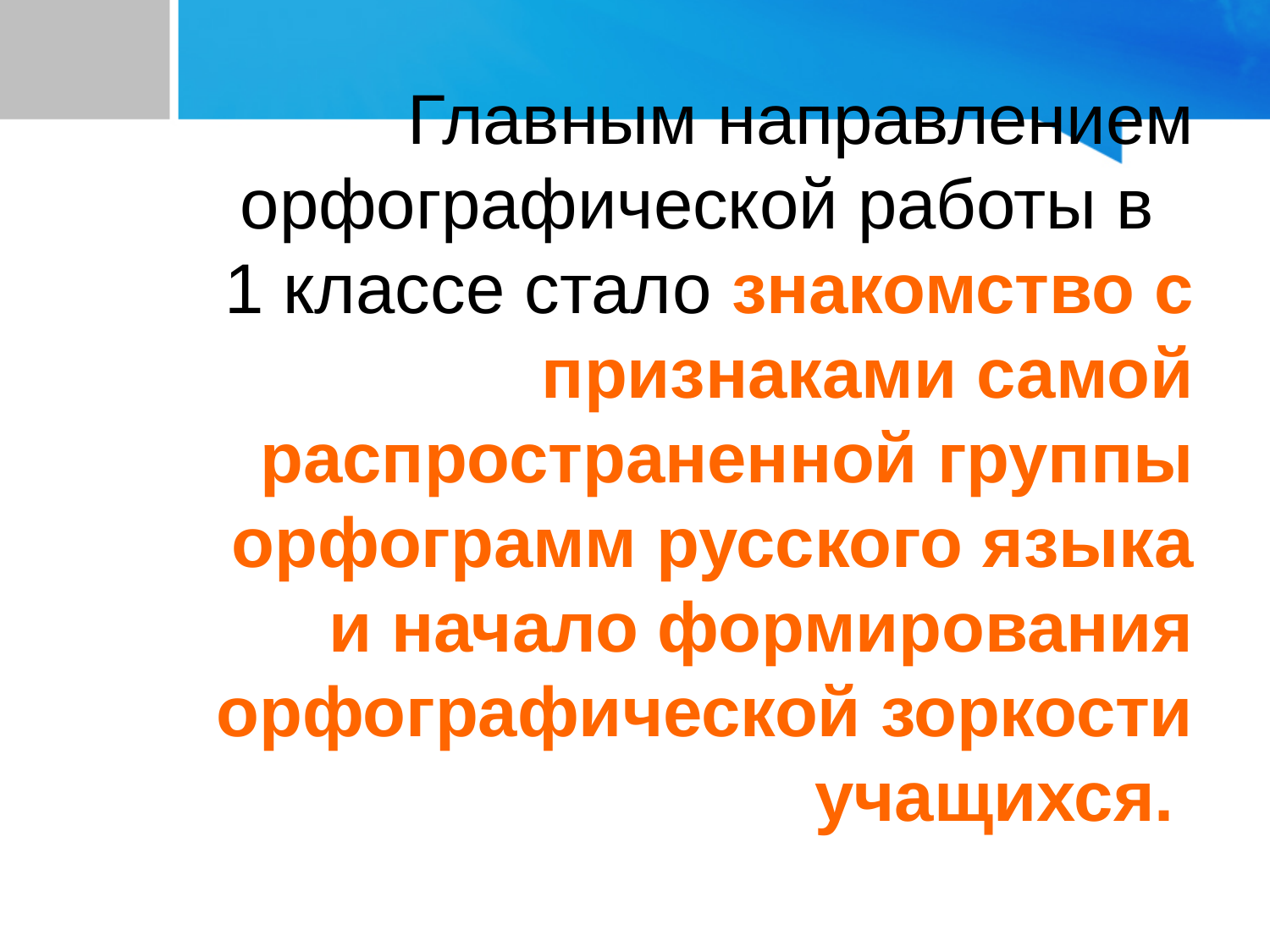

# Главным направлением орфографической работы в 1 классе стало знакомство с признаками самой распространенной группы орфограмм русского языка и начало формирования орфографической зоркости учащихся.